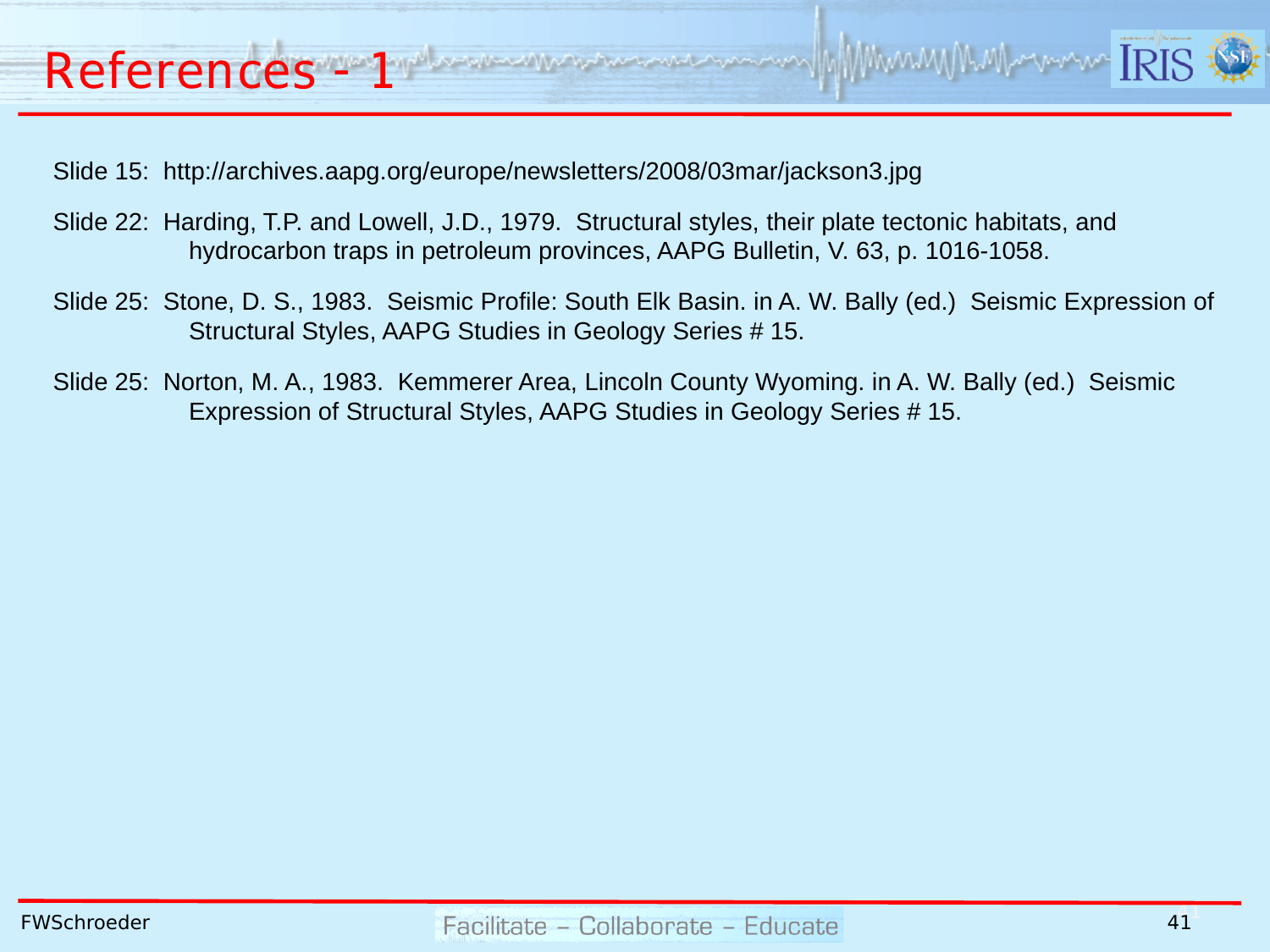

# References - 1
Slide 15:  http://archives.aapg.org/europe/newsletters/2008/03mar/jackson3.jpg
Slide 22:  Harding, T.P. and Lowell, J.D., 1979.  Structural styles, their plate tectonic habitats, and hydrocarbon traps in petroleum provinces, AAPG Bulletin, V. 63, p. 1016-1058.
Slide 25:  Stone, D. S., 1983.  Seismic Profile: South Elk Basin. in A. W. Bally (ed.)  Seismic Expression of Structural Styles, AAPG Studies in Geology Series # 15.
Slide 25:  Norton, M. A., 1983.  Kemmerer Area, Lincoln County Wyoming. in A. W. Bally (ed.)  Seismic Expression of Structural Styles, AAPG Studies in Geology Series # 15.